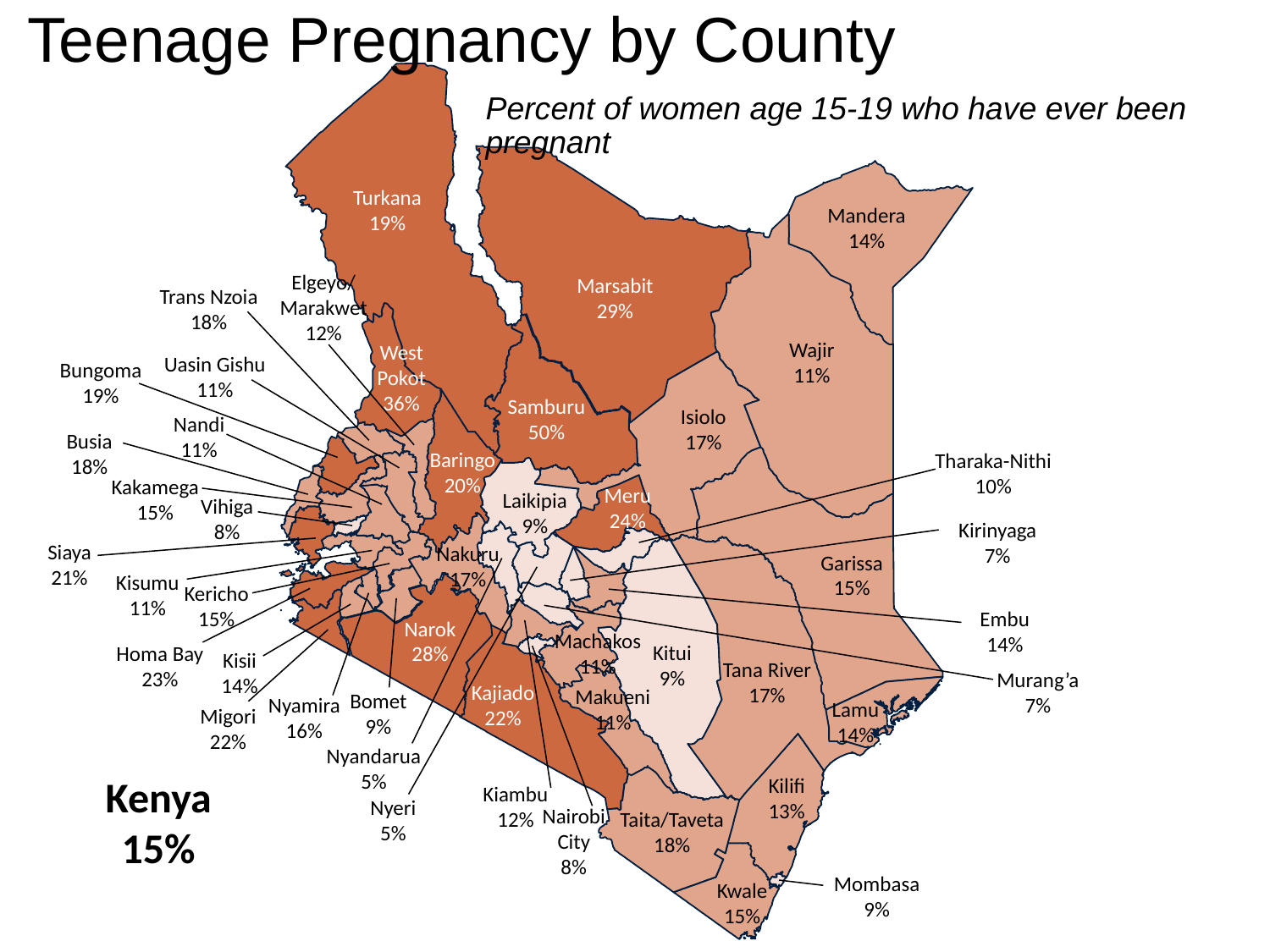

Teenage Pregnancy by County

Percent of women age 15-19 who have ever been pregnant

Turkana
19%
Mandera
14%

Elgeyo/ Marakwet
12%
Marsabit
29%
Trans Nzoia
18%

Wajir
11%
West Pokot
36%
Uasin Gishu
11%
Bungoma
19%

Samburu
50%

Isiolo
17%
Nandi
11%

Busia
18%

Baringo
20%
Tharaka-Nithi
10%

Kakamega
15%

Meru
24%
Laikipia
9%

Vihiga
8%

Kirinyaga
7%

Siaya
21%

Nakuru
17%

Garissa
15%

Kisumu
11%

Kericho
15%

Embu
14%

Narok
28%
Machakos
11%

Kitui
9%
Homa Bay
23%

Kisii
14%
Tana River
17%
Murang’a
7%

Kajiado
22%

Makueni
11%
Bomet
9%
Nyamira
16%
Lamu
14%
Migori
22%

Nyandarua
5%
Kenya
15%

Kilifi
13%
Kiambu
12%
Nyeri
5%

Nairobi
City
8%
Taita/Taveta
18%

Mombasa
9%
Kwale
15%